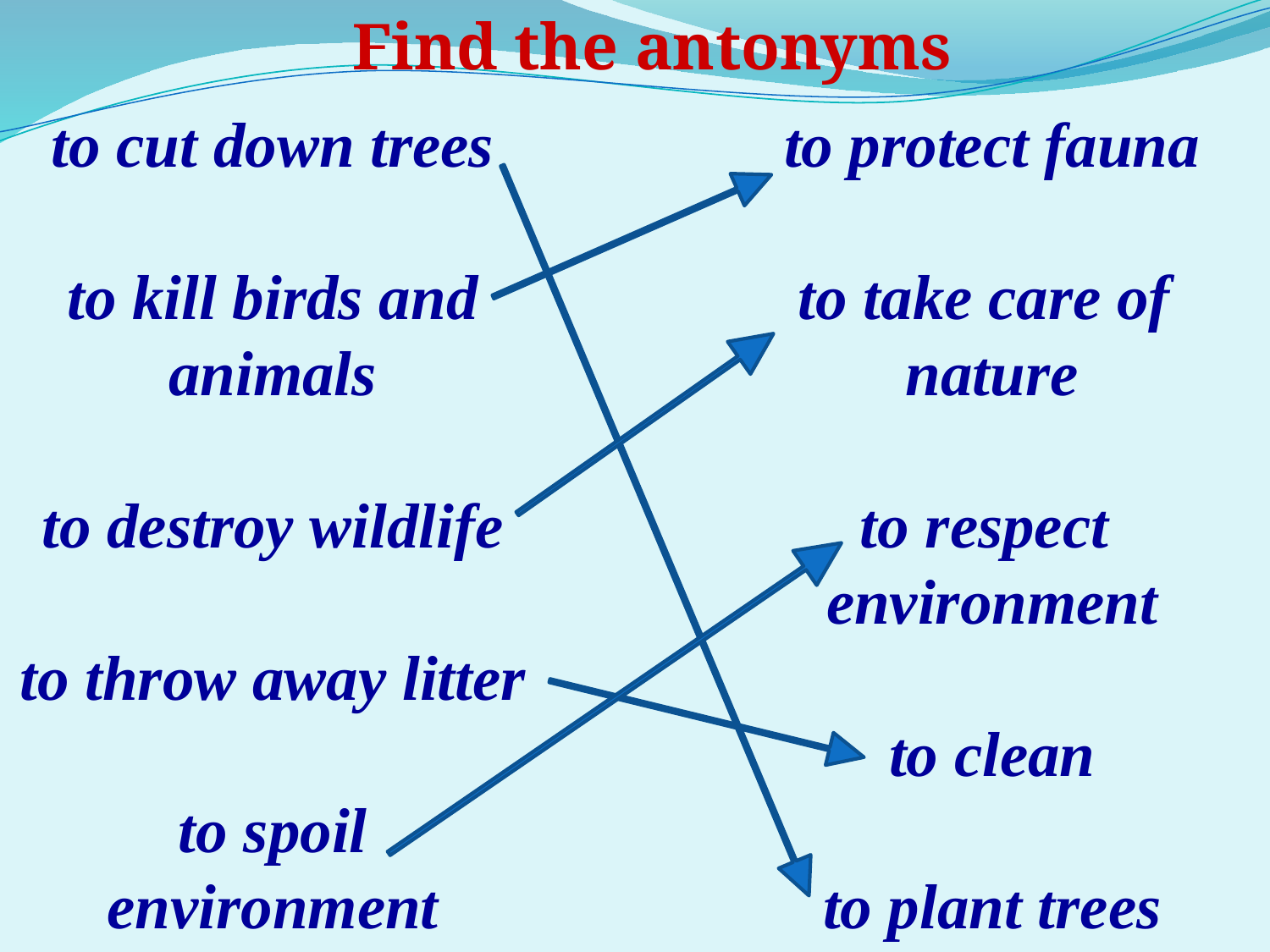

Find the antonyms
to cut down trees

to kill birds and animals

to destroy wildlife

to throw away litter

to spoil environment
to protect fauna

to take care of
nature

to respect
environment

to clean

to plant trees